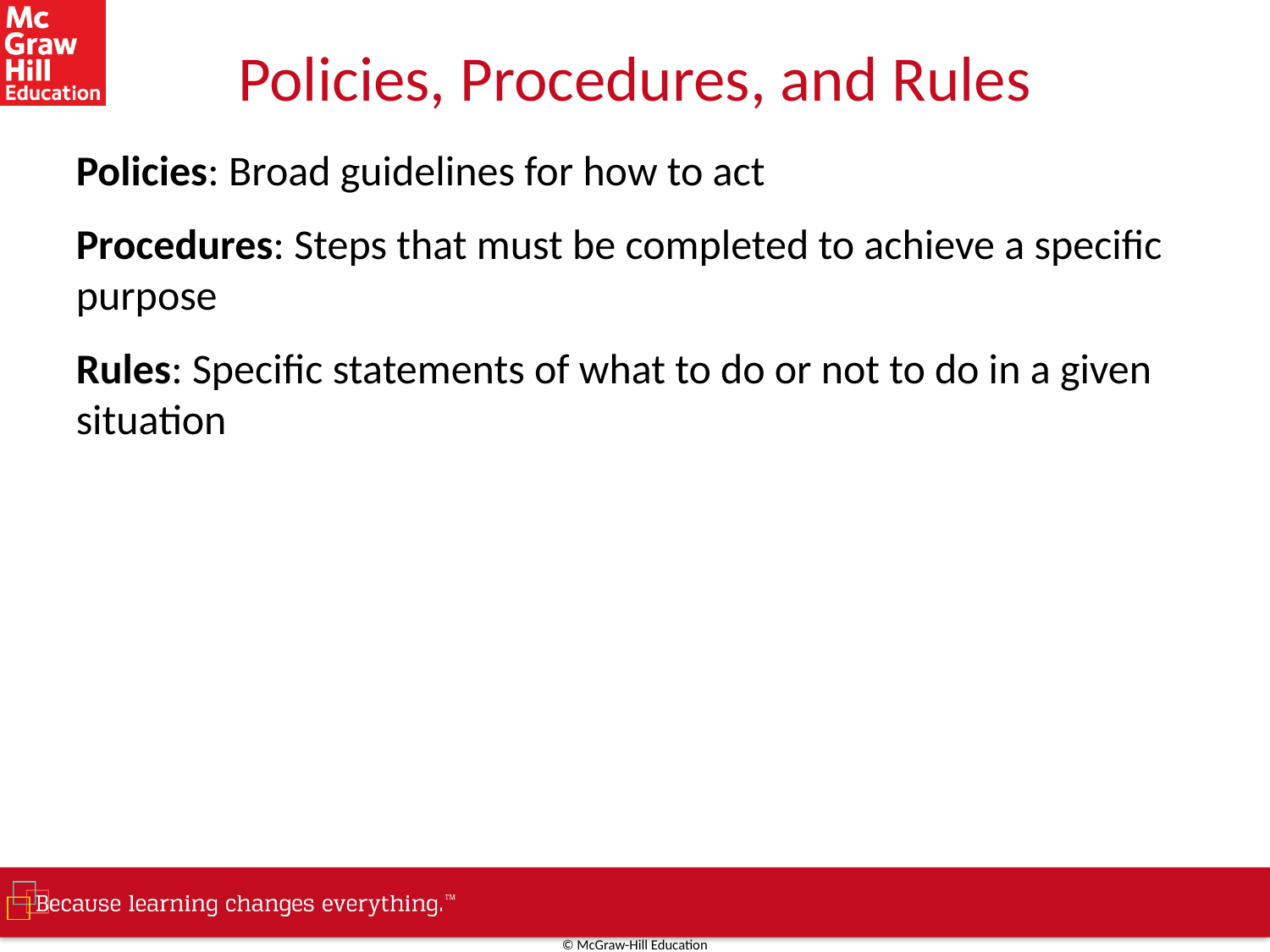

# Policies, Procedures, and Rules
Policies: Broad guidelines for how to act
Procedures: Steps that must be completed to achieve a specific purpose
Rules: Specific statements of what to do or not to do in a given situation